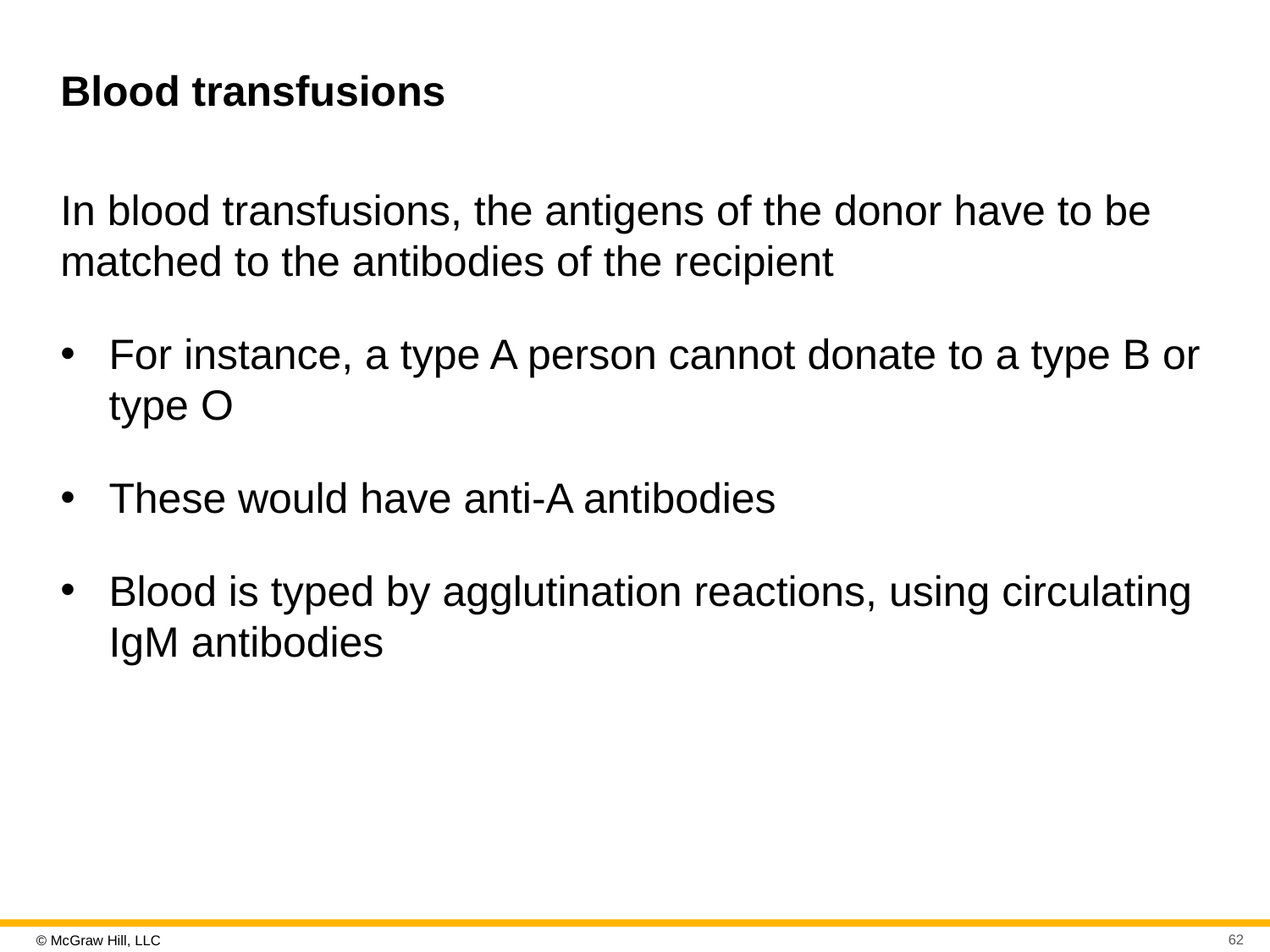

# Blood transfusions
In blood transfusions, the antigens of the donor have to be matched to the antibodies of the recipient
For instance, a type A person cannot donate to a type B or type O
These would have anti-A antibodies
Blood is typed by agglutination reactions, using circulating IgM antibodies
62